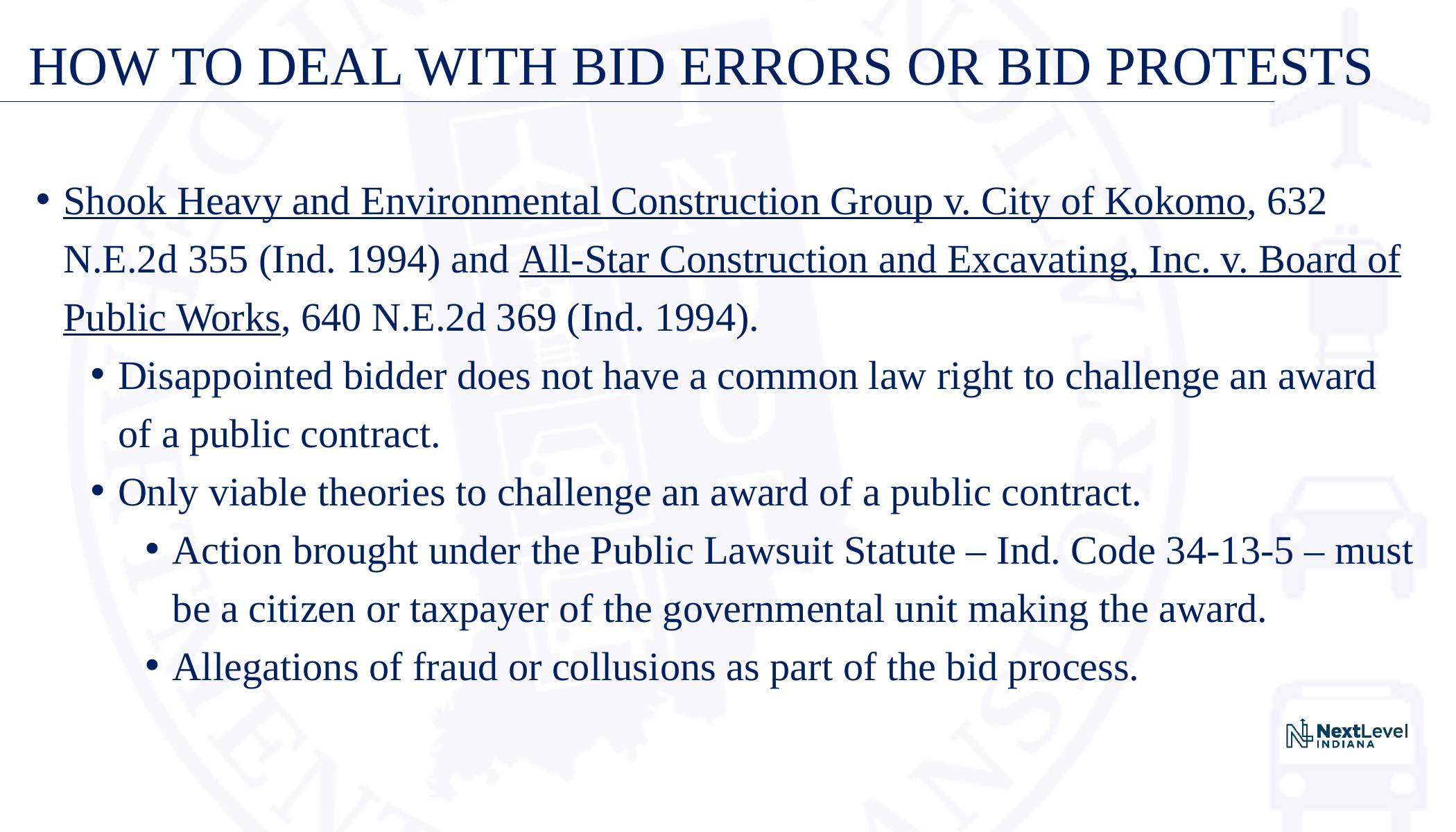

# HOW TO DEAL WITH BID ERRORS OR BID PROTESTS

Shook Heavy and Environmental Construction Group v. City of Kokomo, 632 N.E.2d 355 (Ind. 1994) and All-Star Construction and Excavating, Inc. v. Board of Public Works, 640 N.E.2d 369 (Ind. 1994).
Disappointed bidder does not have a common law right to challenge an award of a public contract.
Only viable theories to challenge an award of a public contract.
Action brought under the Public Lawsuit Statute – Ind. Code 34-13-5 – must be a citizen or taxpayer of the governmental unit making the award.
Allegations of fraud or collusions as part of the bid process.